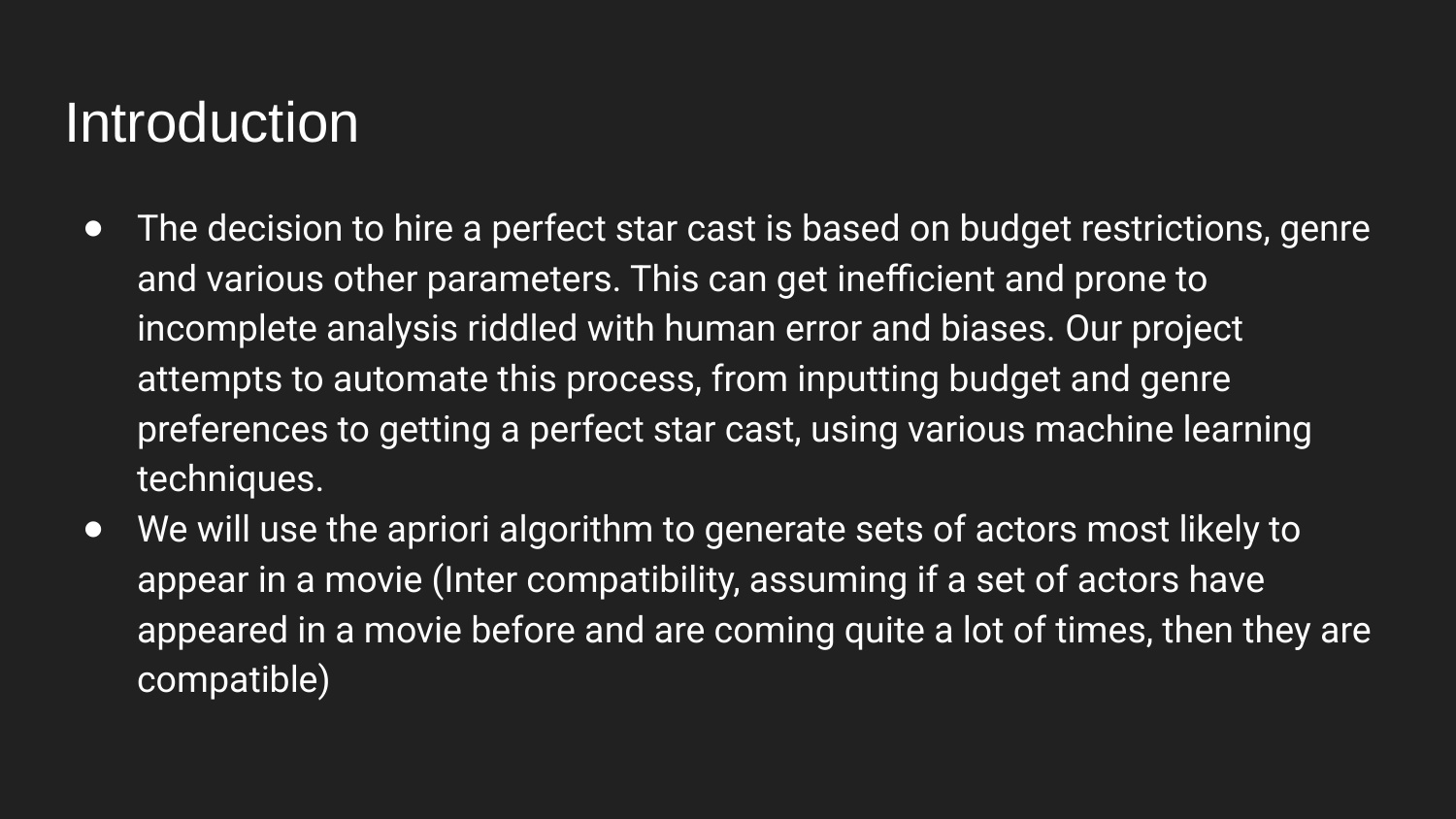

# Introduction
The decision to hire a perfect star cast is based on budget restrictions, genre and various other parameters. This can get inefficient and prone to incomplete analysis riddled with human error and biases. Our project attempts to automate this process, from inputting budget and genre preferences to getting a perfect star cast, using various machine learning techniques.
We will use the apriori algorithm to generate sets of actors most likely to appear in a movie (Inter compatibility, assuming if a set of actors have appeared in a movie before and are coming quite a lot of times, then they are compatible)